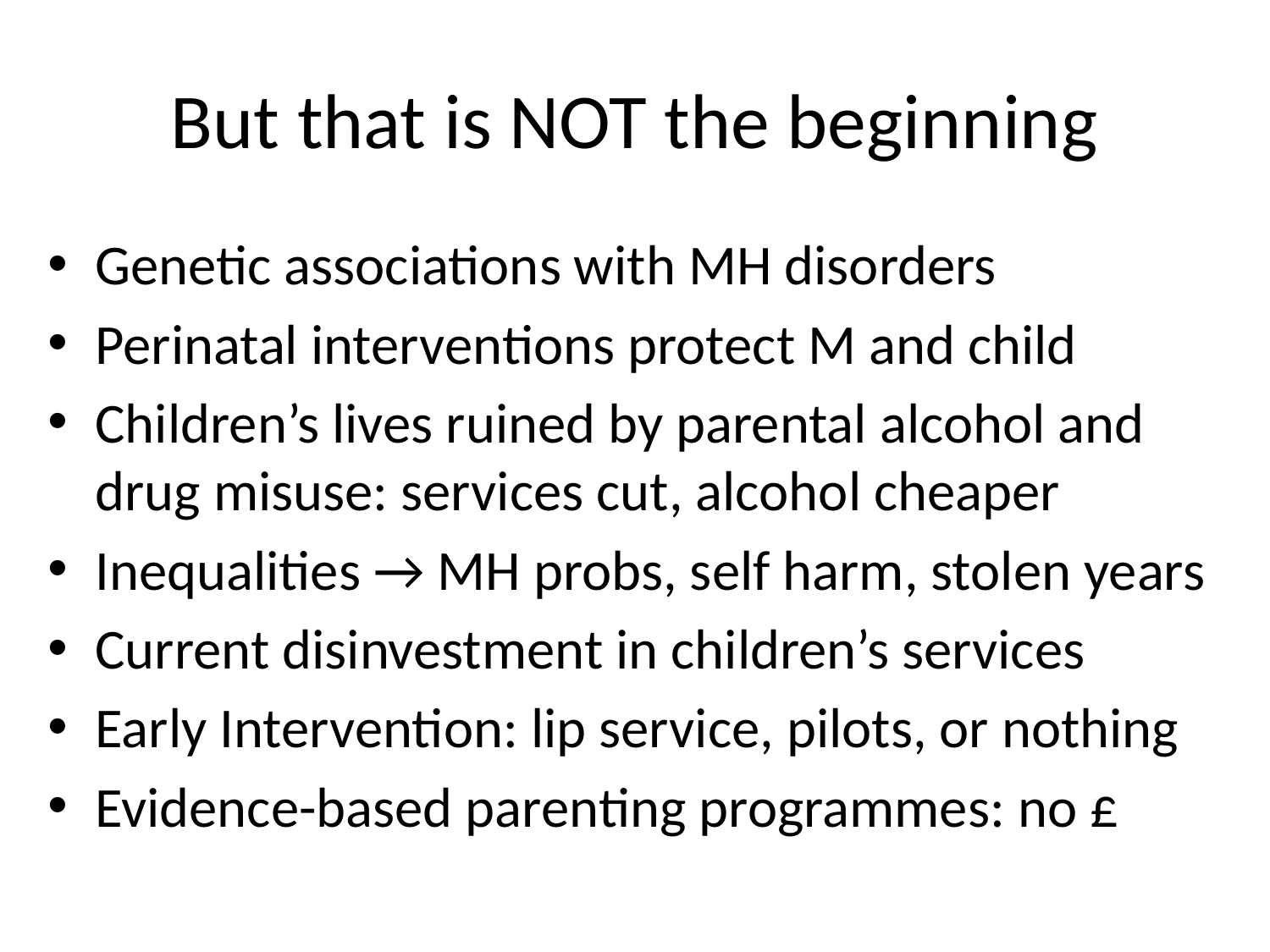

# But that is NOT the beginning
Genetic associations with MH disorders
Perinatal interventions protect M and child
Children’s lives ruined by parental alcohol and drug misuse: services cut, alcohol cheaper
Inequalities → MH probs, self harm, stolen years
Current disinvestment in children’s services
Early Intervention: lip service, pilots, or nothing
Evidence-based parenting programmes: no £